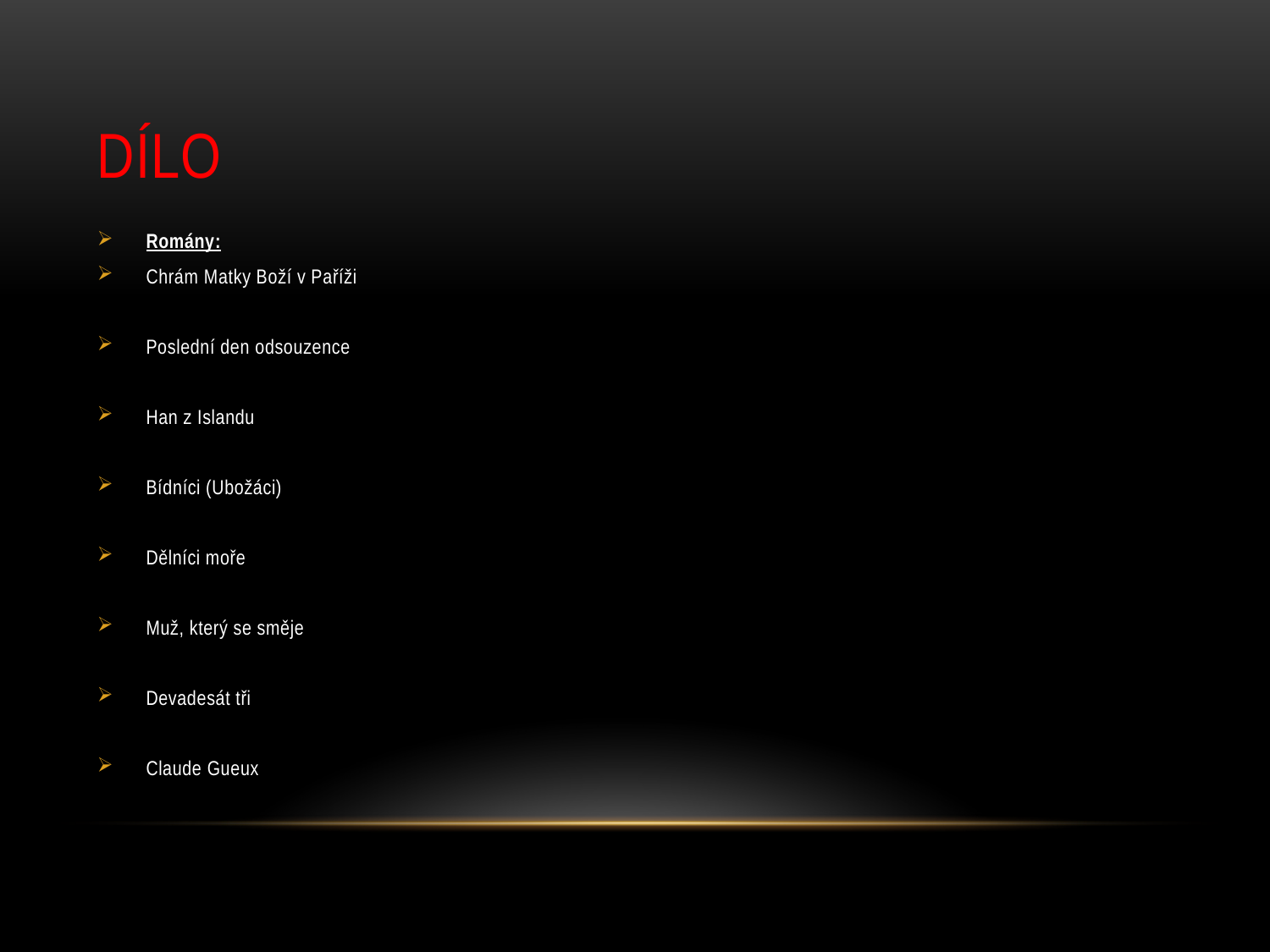

# Dílo
Romány:
Chrám Matky Boží v Paříži

Poslední den odsouzence

Han z Islandu

Bídníci (Ubožáci)

Dělníci moře

Muž, který se směje

Devadesát tři

Claude Gueux